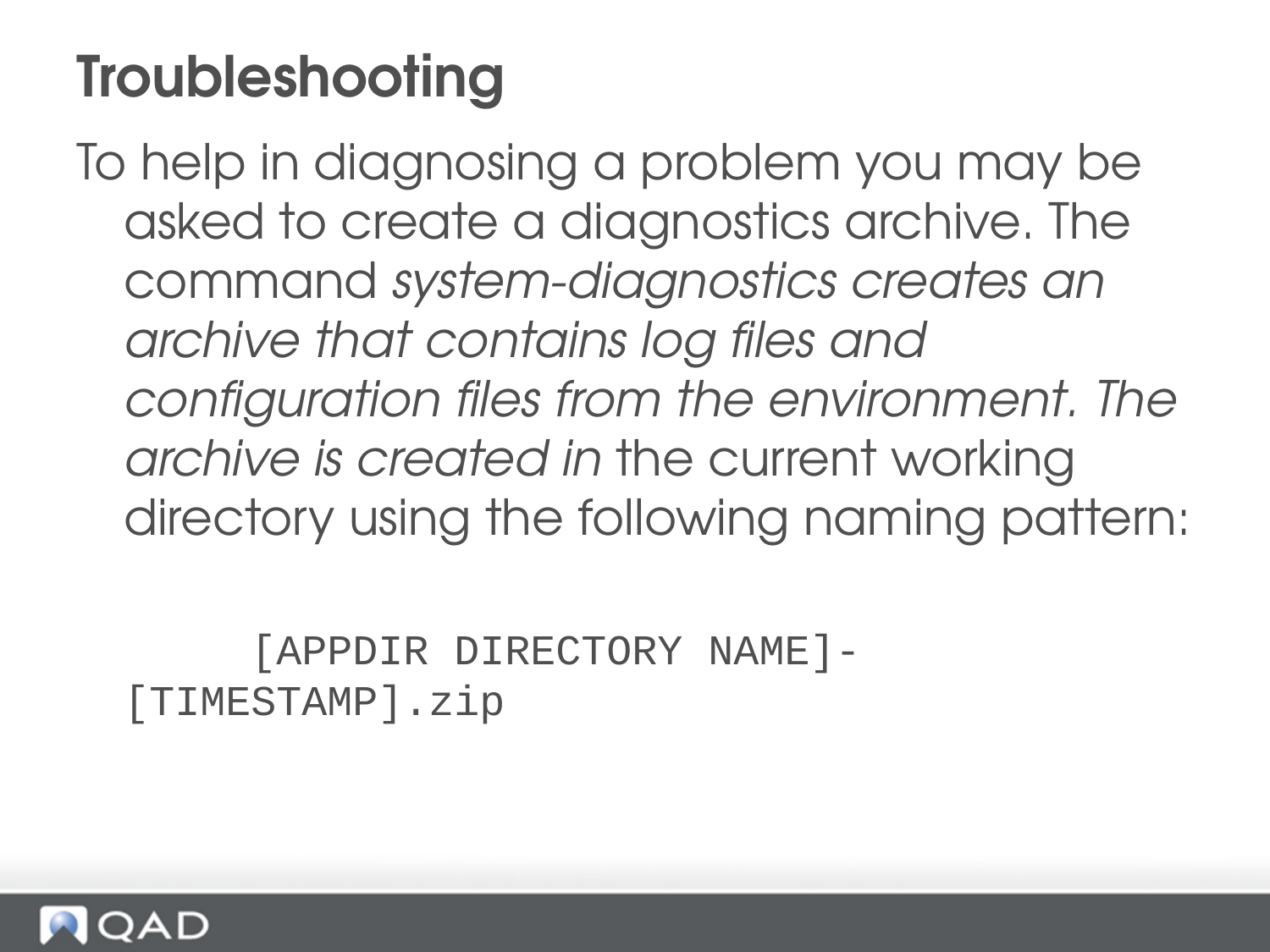

# Troubleshooting
To help in diagnosing a problem you may be asked to create a diagnostics archive. The command system-diagnostics creates an archive that contains log files and configuration files from the environment. The archive is created in the current working directory using the following naming pattern:

		[APPDIR DIRECTORY NAME]-[TIMESTAMP].zip